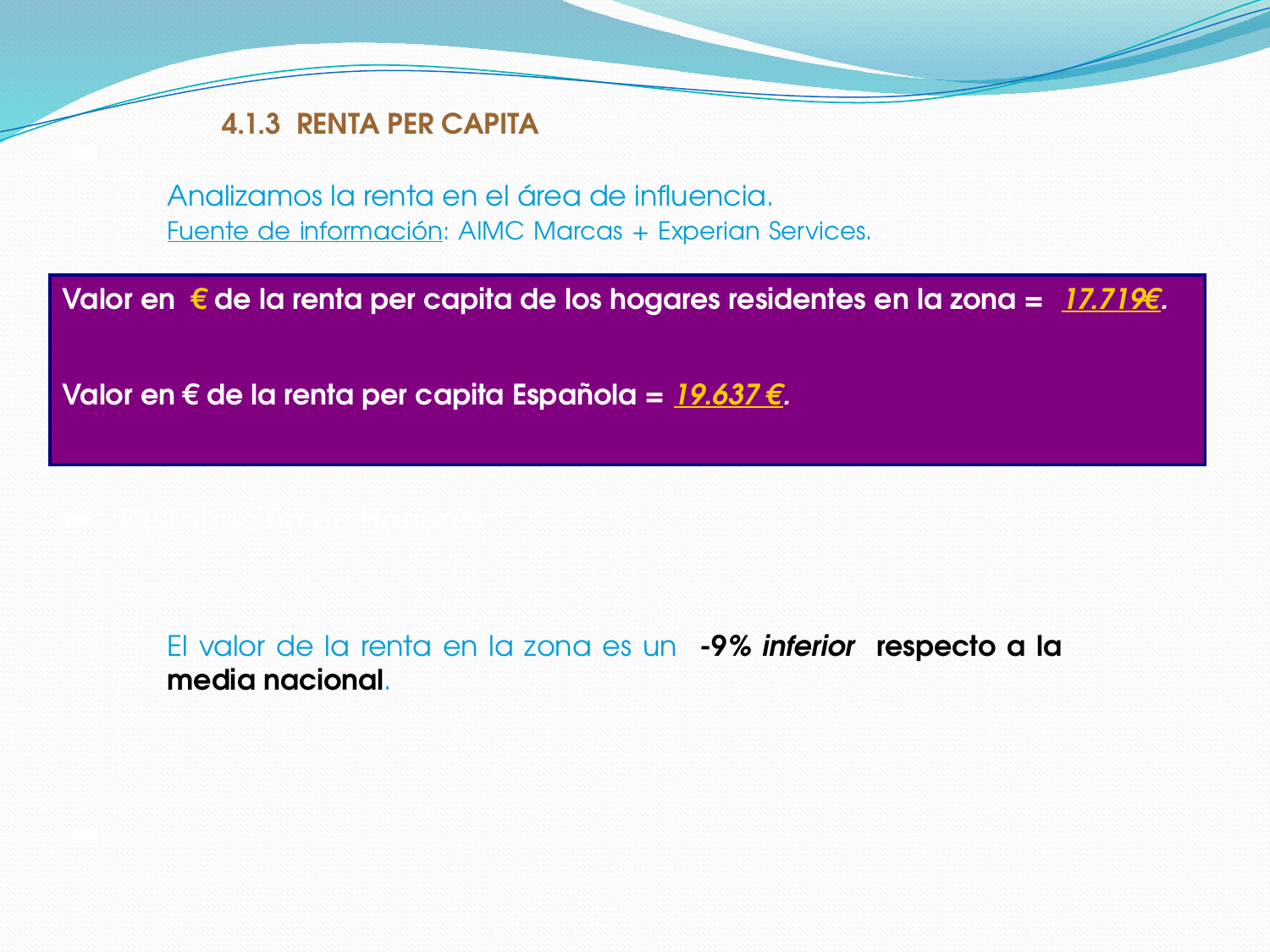

4.1.3  RENTA PER CAPITA

Analizamos la renta en el área de influencia.
Fuente de información: AIMC Marcas + Experian Services.
Valor en  € de la renta per capita de los hogares residentes en la zona =  17.719€.

Valor en € de la renta per capita Española = 19.637 €.

Distribución de Hogares

El valor de la renta en la zona es un  -9% inferior  respecto a la media nacional.